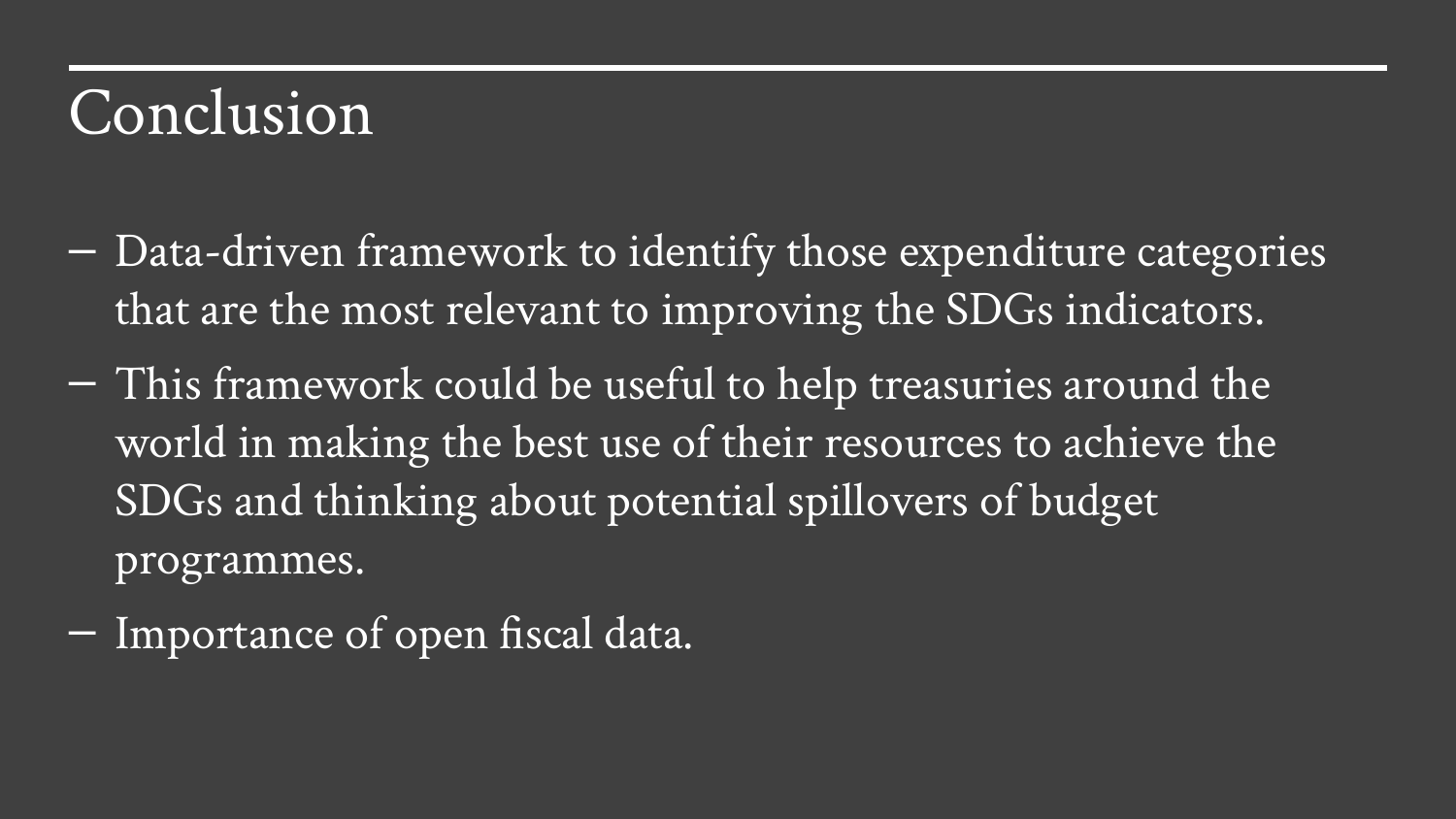

Conclusion
Data-driven framework to identify those expenditure categories that are the most relevant to improving the SDGs indicators.
This framework could be useful to help treasuries around the world in making the best use of their resources to achieve the SDGs and thinking about potential spillovers of budget programmes.
Importance of open fiscal data.